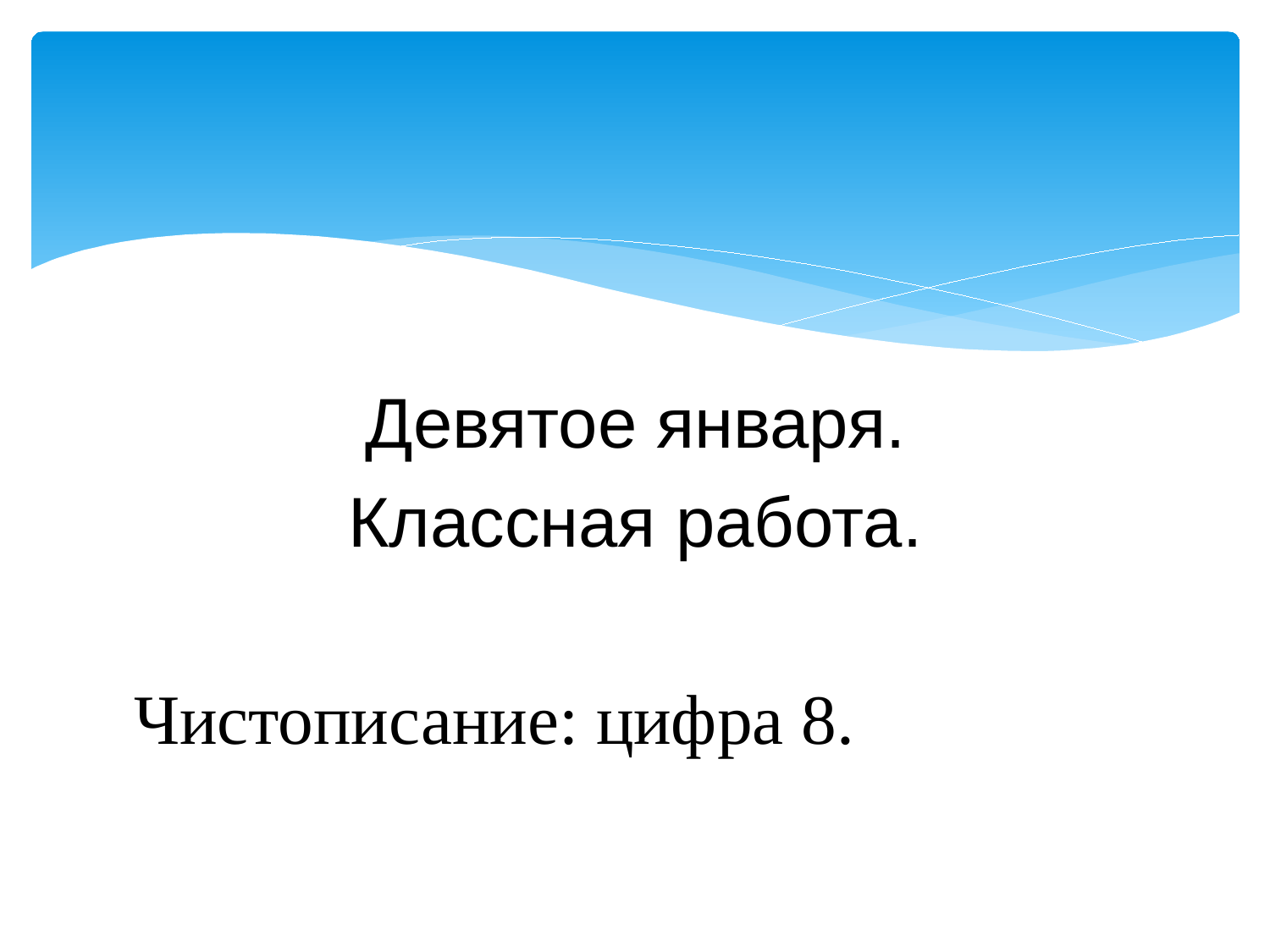

Девятое января.
Классная работа.

Чистописание: цифра 8.